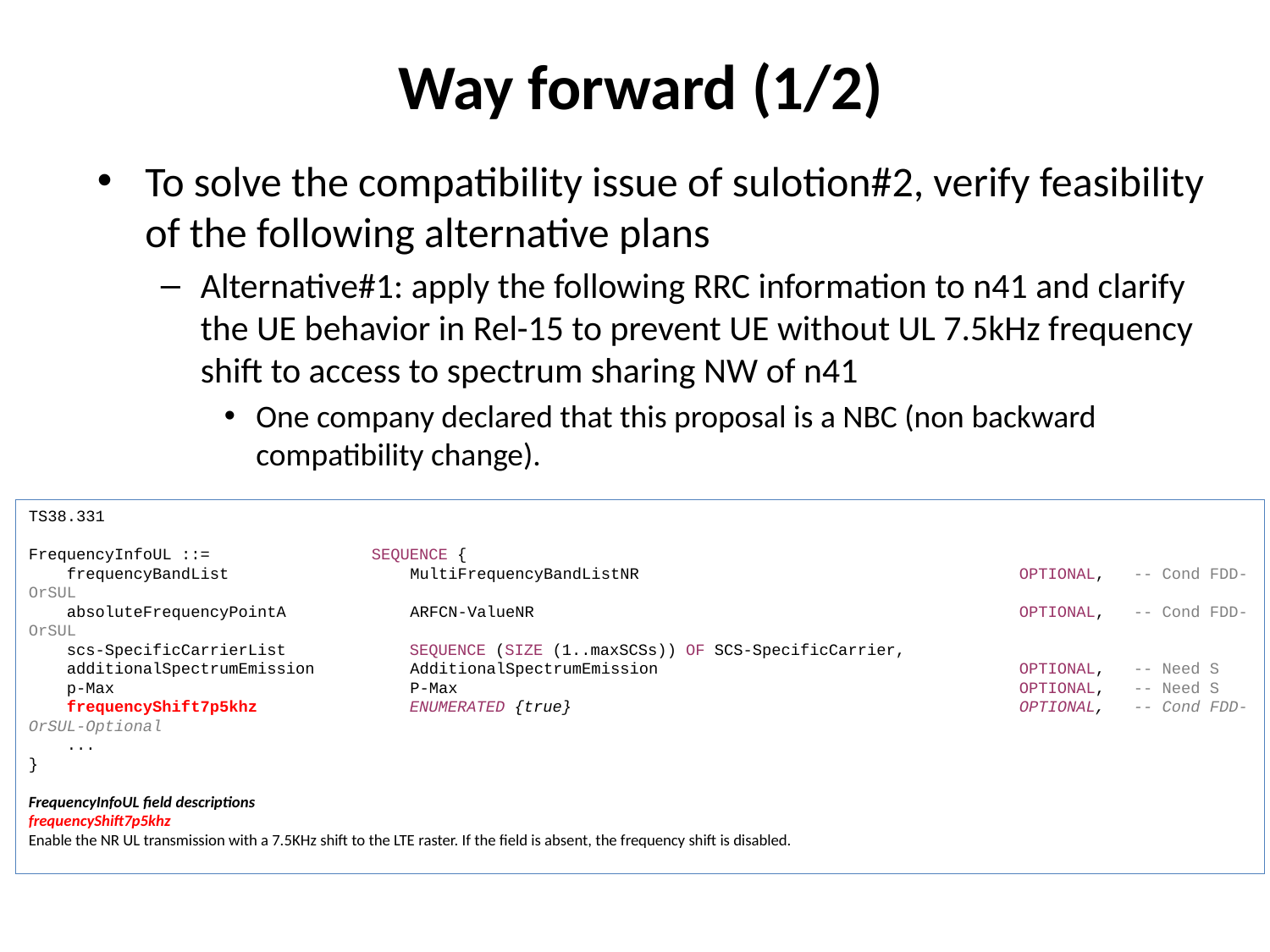

# Way forward (1/2)
To solve the compatibility issue of sulotion#2, verify feasibility of the following alternative plans
Alternative#1: apply the following RRC information to n41 and clarify the UE behavior in Rel-15 to prevent UE without UL 7.5kHz frequency shift to access to spectrum sharing NW of n41
One company declared that this proposal is a NBC (non backward compatibility change).
TS38.331

FrequencyInfoUL ::=                 SEQUENCE {
    frequencyBandList                   MultiFrequencyBandListNR                                        OPTIONAL,   -- Cond FDD-OrSUL
    absoluteFrequencyPointA             ARFCN-ValueNR                                                   OPTIONAL,   -- Cond FDD-OrSUL
    scs-SpecificCarrierList             SEQUENCE (SIZE (1..maxSCSs)) OF SCS-SpecificCarrier,
    additionalSpectrumEmission          AdditionalSpectrumEmission                                      OPTIONAL,   -- Need S
    p-Max                               P-Max                                                           OPTIONAL,   -- Need S
    frequencyShift7p5khz                ENUMERATED {true}                                               OPTIONAL,   -- Cond FDD-OrSUL-Optional
    ...
}

FrequencyInfoUL field descriptions
frequencyShift7p5khz
Enable the NR UL transmission with a 7.5KHz shift to the LTE raster. If the field is absent, the frequency shift is disabled.